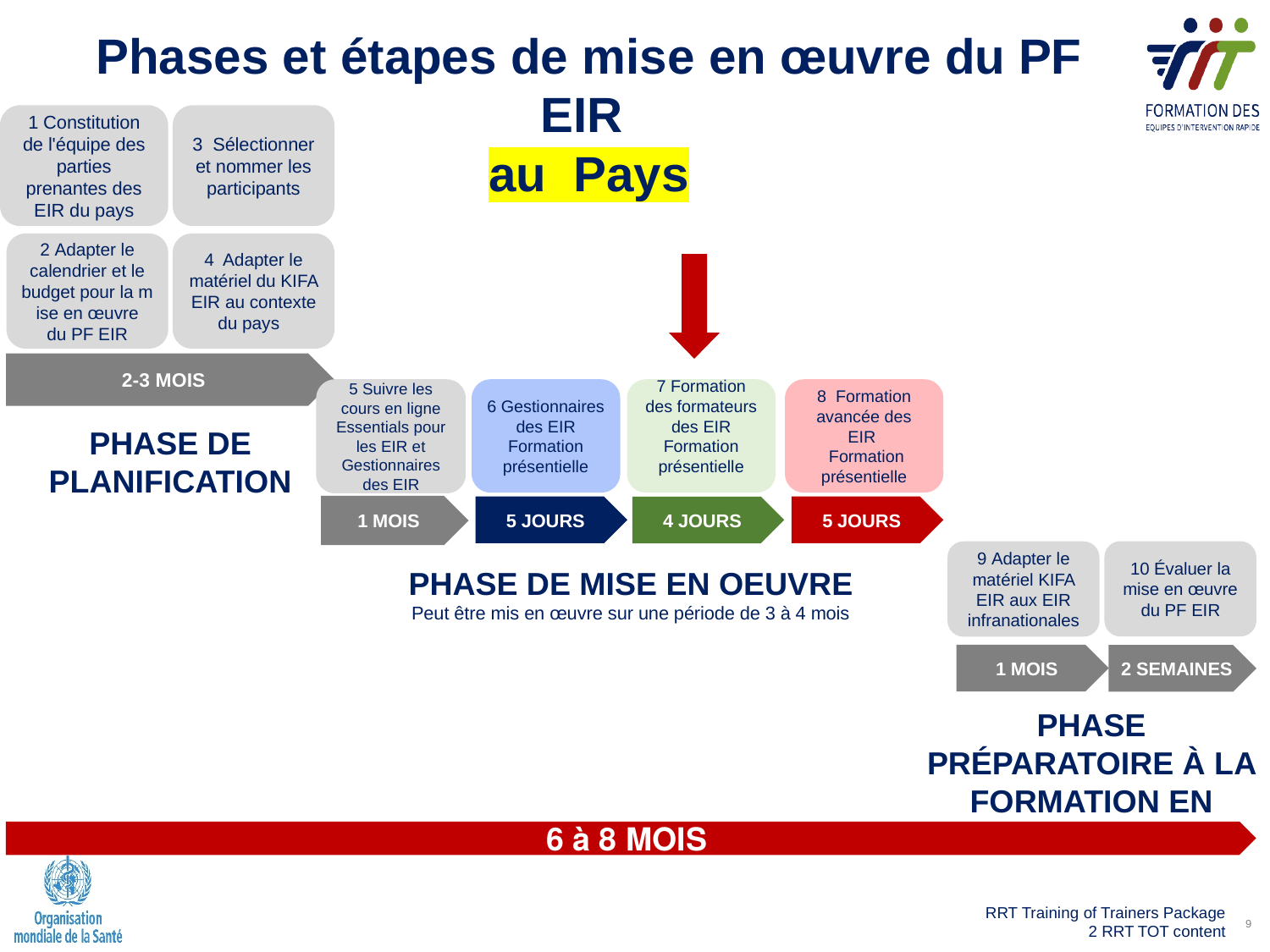

Phases et étapes de mise en œuvre du PF EIR
au  Pays
1 Constitution de l'équipe des parties prenantes des EIR du pays
3  Sélectionner et nommer les participants
2 Adapter le calendrier et le budget pour la mise en œuvre du PF EIR
4  Adapter le matériel du KIFA EIR au contexte du pays
2-3 MOIS
PHASE DE PLANIFICATION

6 Gestionnaires des EIR
Formation présentielle
7 Formation des formateurs des EIR
Formation présentielle

8  Formation avancée des EIR
 Formation présentielle
5 JOURS
5 JOURS
4 JOURS
PHASE DE MISE EN OEUVRE
Peut être mis en œuvre sur une période de 3 à 4 mois
5 Suivre les cours en ligne Essentials pour les EIR et Gestionnaires des EIR
1 MOIS
10 Évaluer la mise en œuvre du PF EIR
9 Adapter le matériel KIFA EIR aux EIR infranationales
1 MOIS
2 SEMAINES
PHASE PRÉPARATOIRE À LA FORMATION EN CASCADE
6 à 8 MOIS